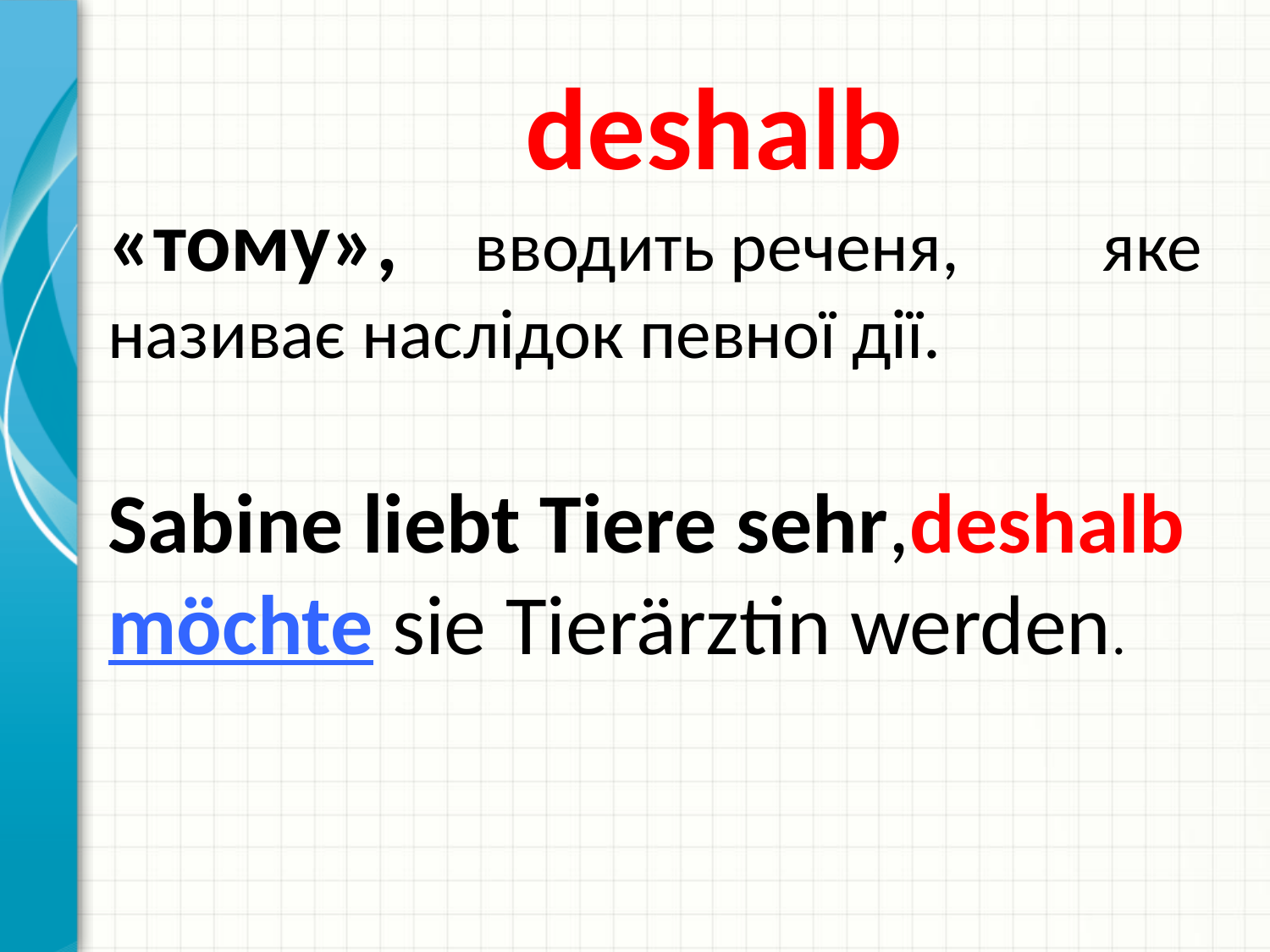

# deshalb
«тому»,    вводить реченя,         яке називає наслідок певної дії.

Sabine liebt Tiere sehr,deshalb möchte sie Tierärztin werden.